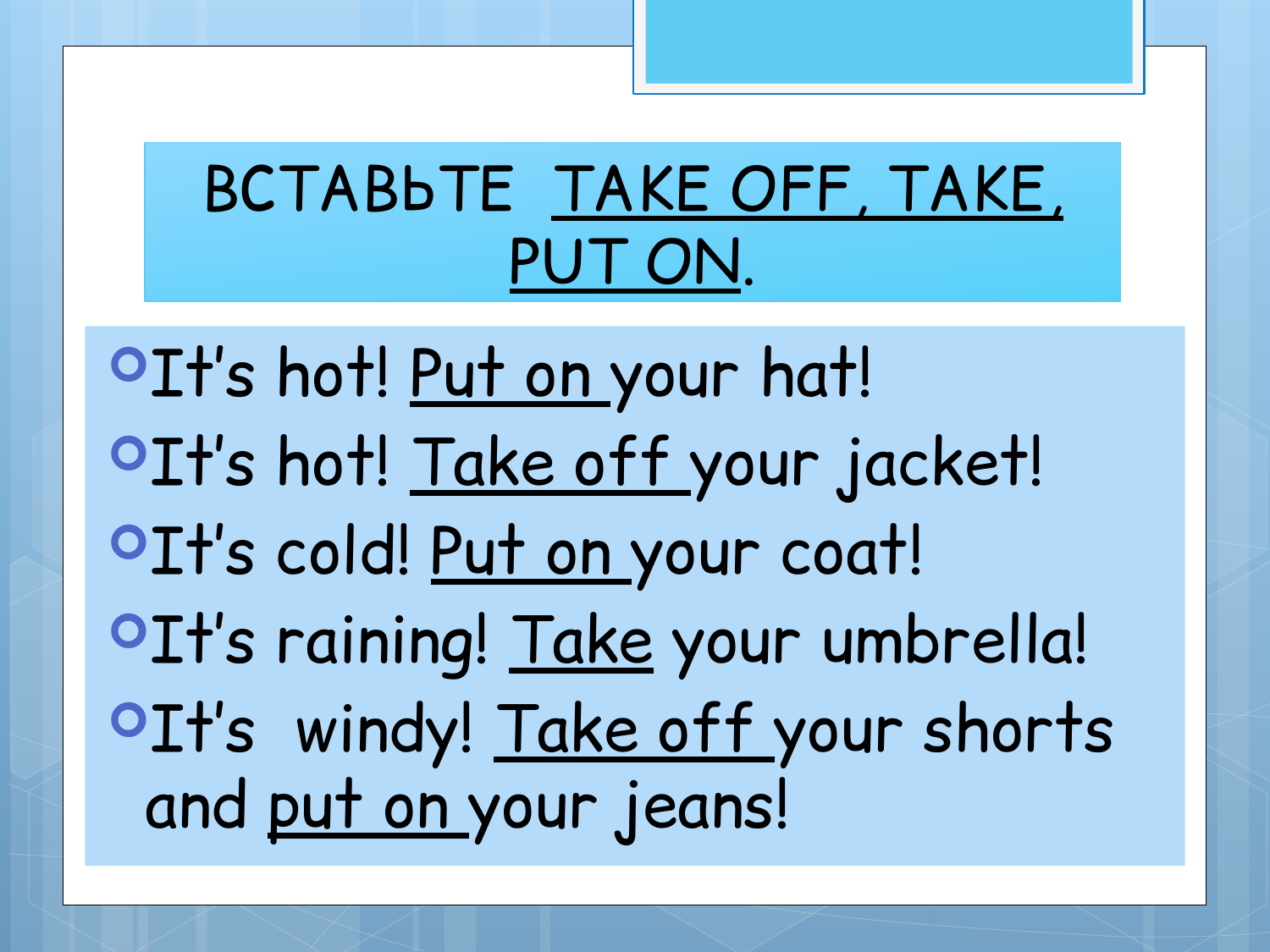

# ВСТАВЬТЕ  TAKE OFF, TAKE, PUT ON.
It’s hot! Put on your hat!
It’s hot! Take off your jacket!
It’s cold! Put on your coat!
It’s raining! Take your umbrella!
It’s  windy! Take off your shorts and put on your jeans!